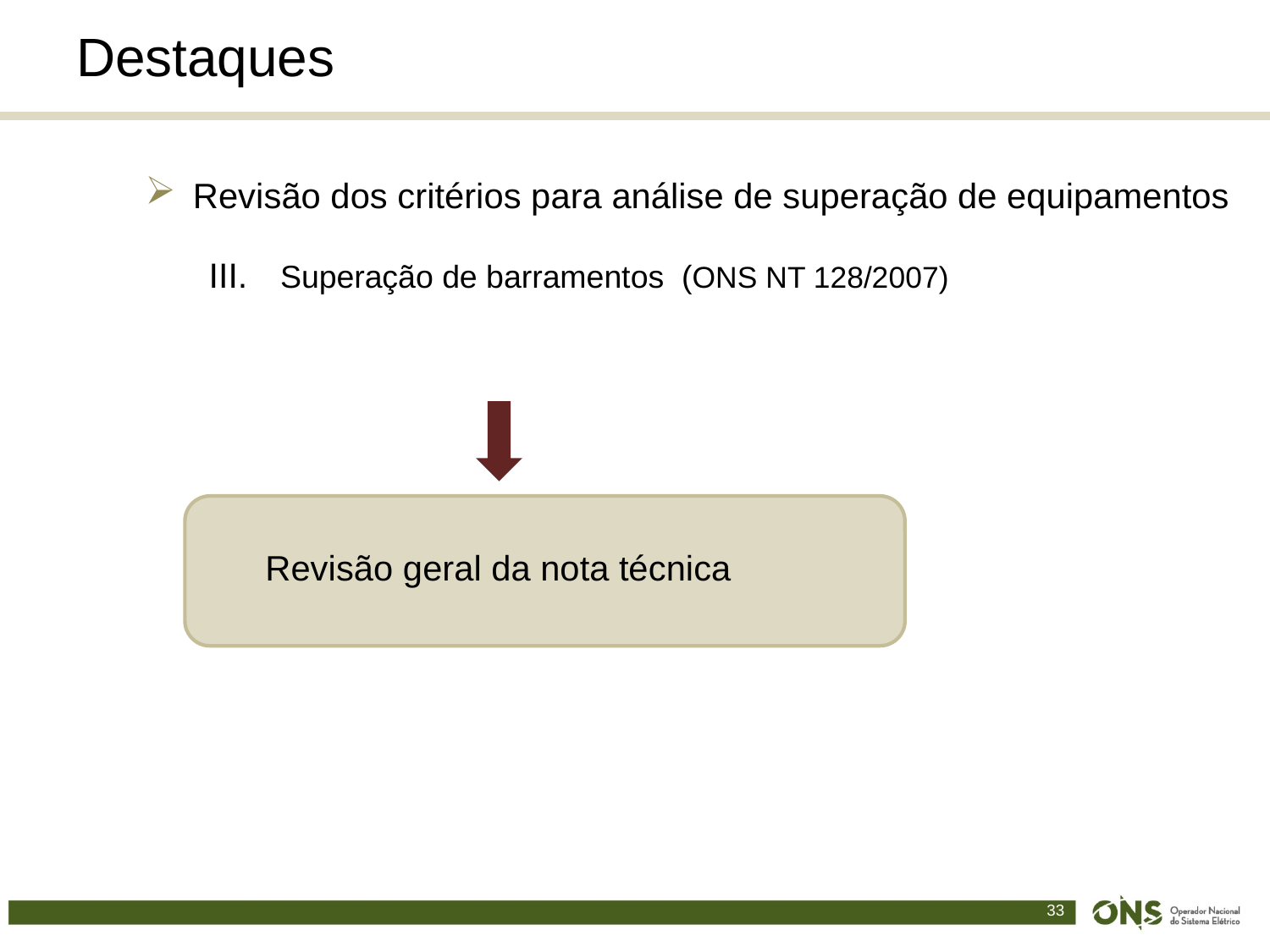

# Destaques
Revisão dos critérios para análise de superação de equipamentos
Superação de barramentos  (ONS NT 128/2007)

Revisão geral da nota técnica